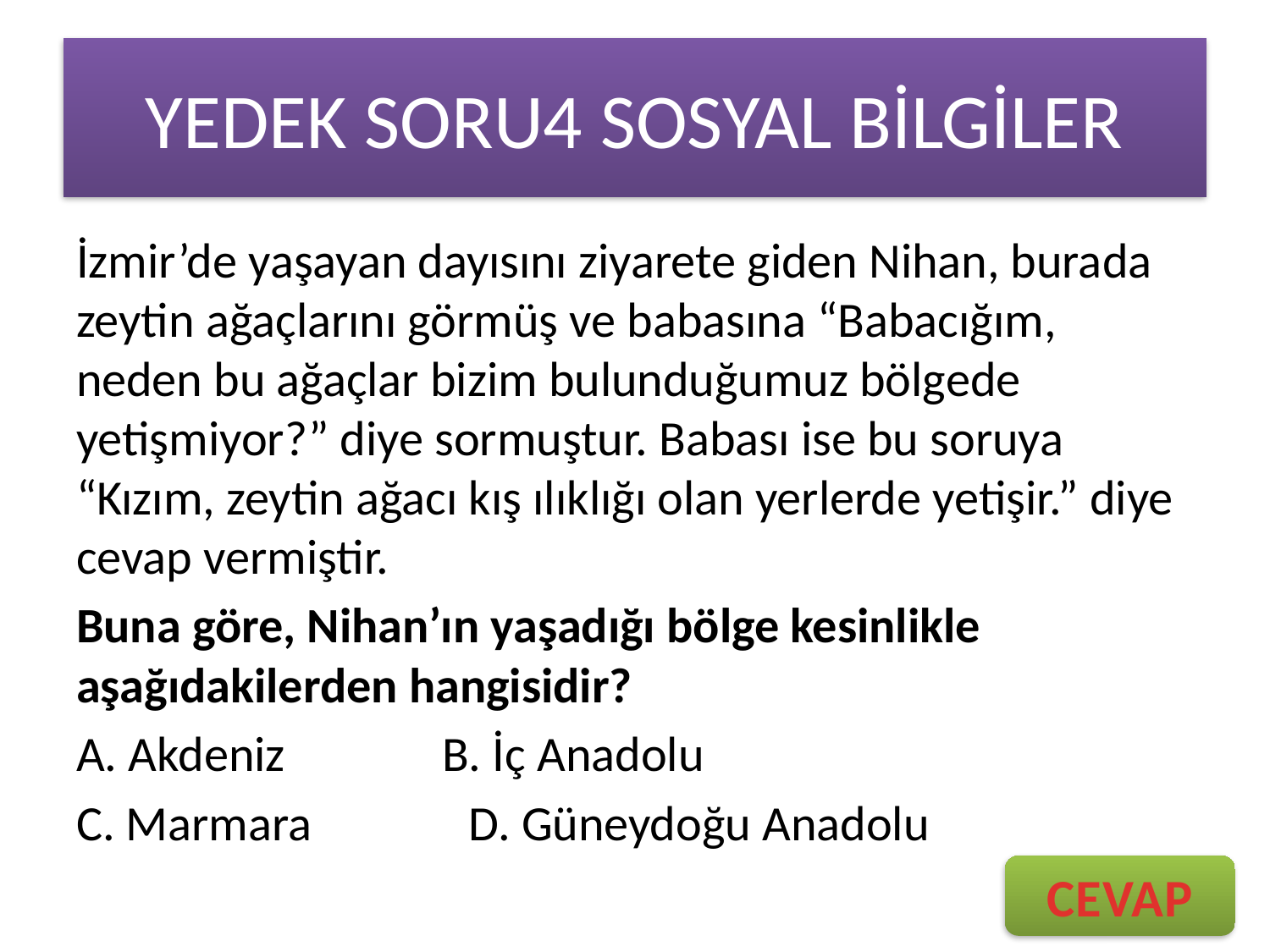

# YEDEK SORU4 SOSYAL BİLGİLER
İzmir’de yaşayan dayısını ziyarete giden Nihan, burada zeytin ağaçlarını görmüş ve babasına “Babacığım, neden bu ağaçlar bizim bulunduğumuz bölgede yetişmiyor?” diye sormuştur. Babası ise bu soruya “Kızım, zeytin ağacı kış ılıklığı olan yerlerde yetişir.” diye cevap vermiştir.
Buna göre, Nihan’ın yaşadığı bölge kesinlikle aşağıdakilerden hangisidir?
A. Akdeniz              B. İç Anadolu
C. Marmara              D. Güneydoğu Anadolu
CEVAP